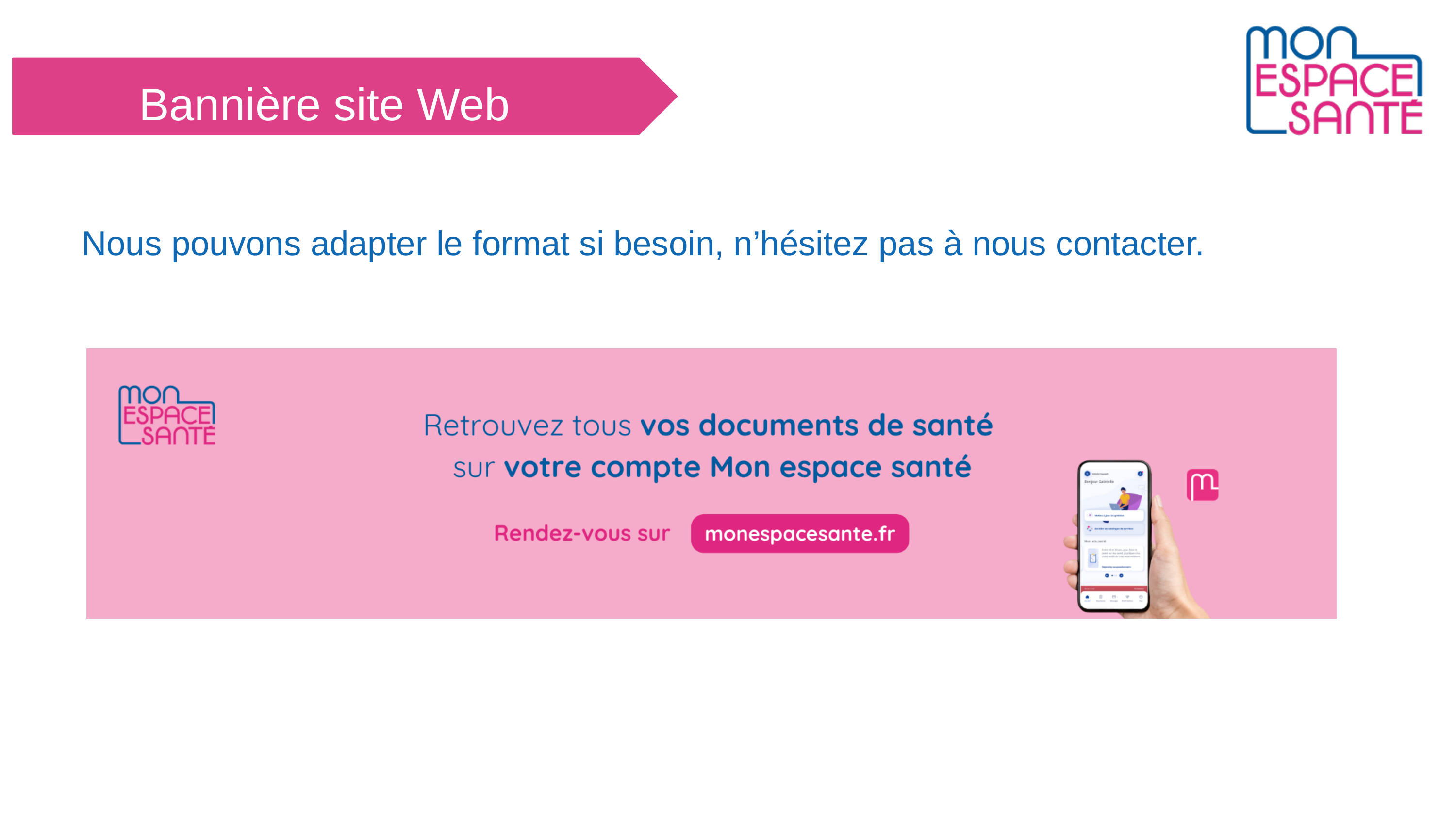

Bannière site Web
Nous pouvons adapter le format si besoin, n’hésitez pas à nous contacter.